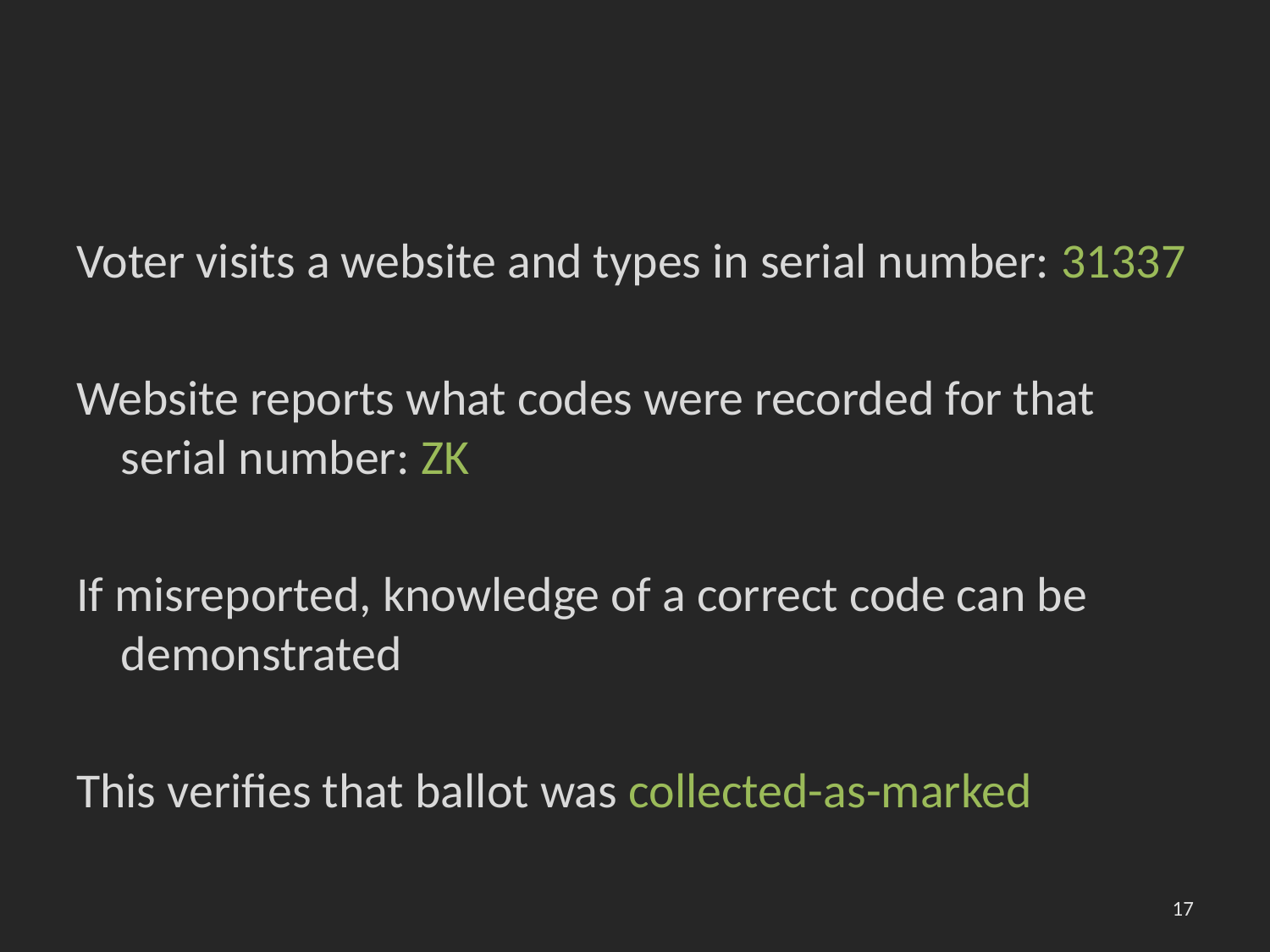

#
Voter visits a website and types in serial number: 31337

Website reports what codes were recorded for that serial number: ZK

If misreported, knowledge of a correct code can be demonstrated

This verifies that ballot was collected-as-marked

17